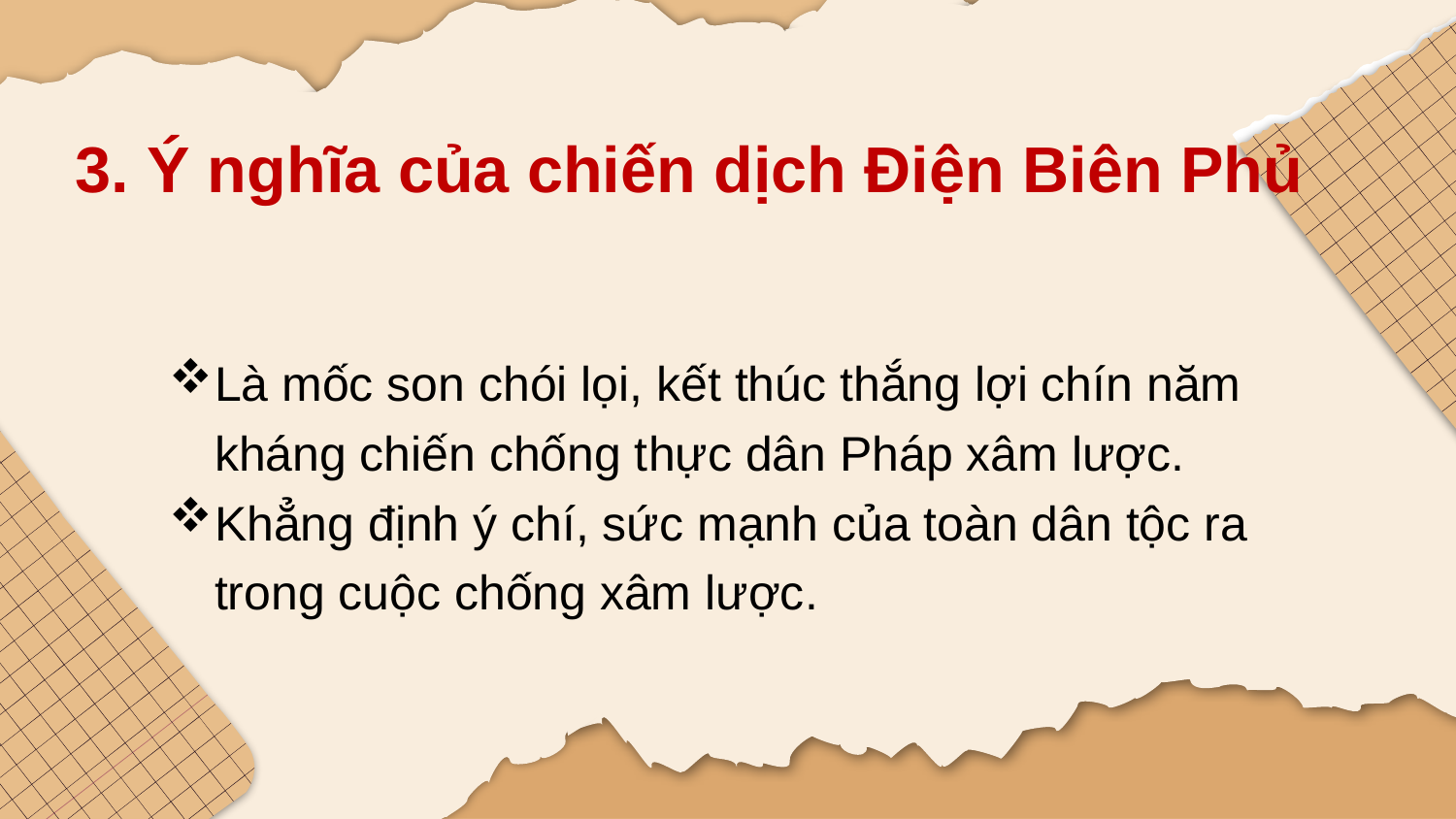

3. Ý nghĩa của chiến dịch Điện Biên Phủ

Là mốc son chói lọi, kết thúc thắng lợi chín năm kháng chiến chống thực dân Pháp xâm lược.
Khẳng định ý chí, sức mạnh của toàn dân tộc ra trong cuộc chống xâm lược.